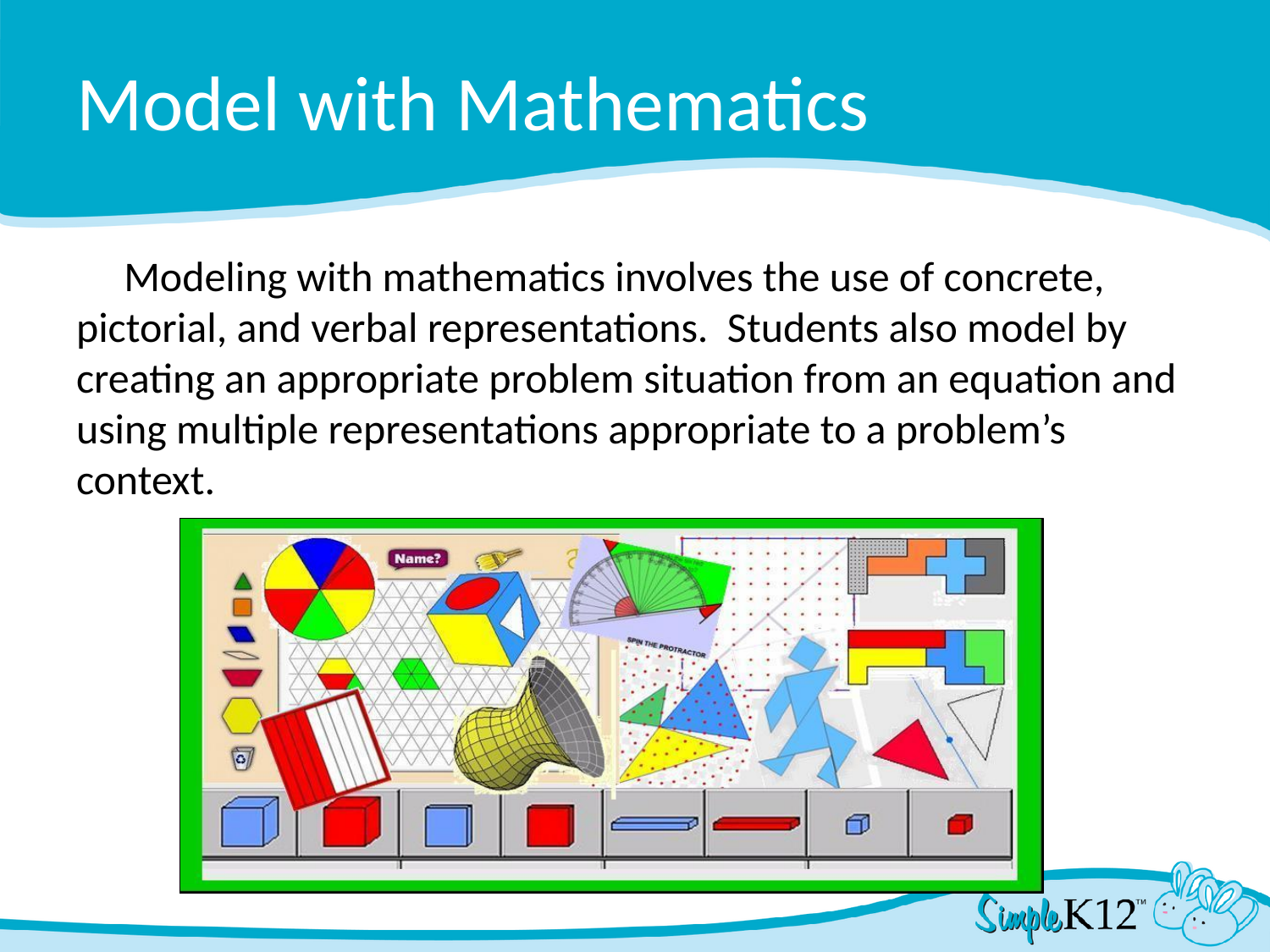

# Model with Mathematics
Modeling with mathematics involves the use of concrete, pictorial, and verbal representations.  Students also model by creating an appropriate problem situation from an equation and using multiple representations appropriate to a problem’s context.